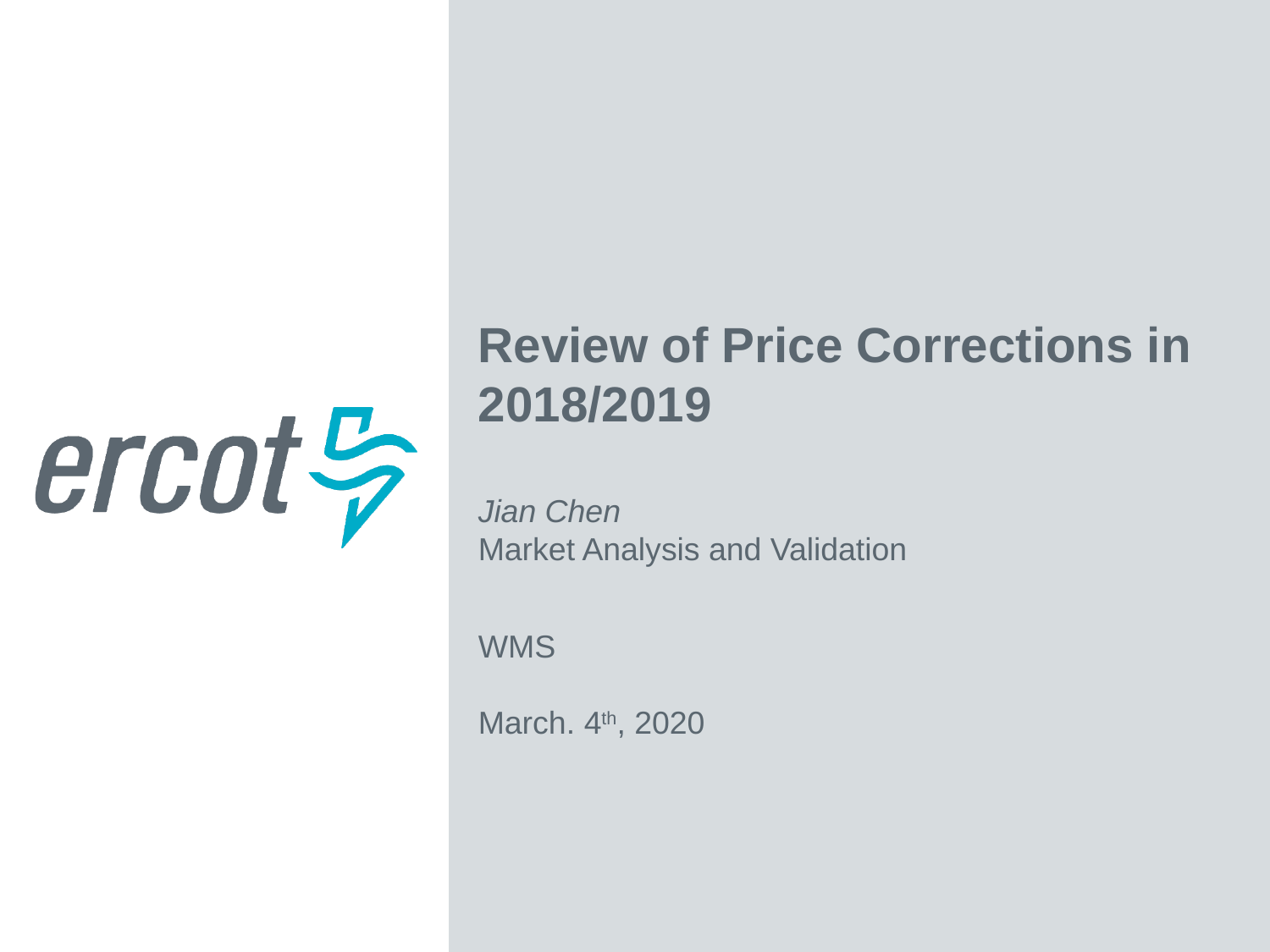

Review of Price Corrections in 2018/2019

Jian Chen
Market Analysis and Validation

WMS

March. 4th, 2020